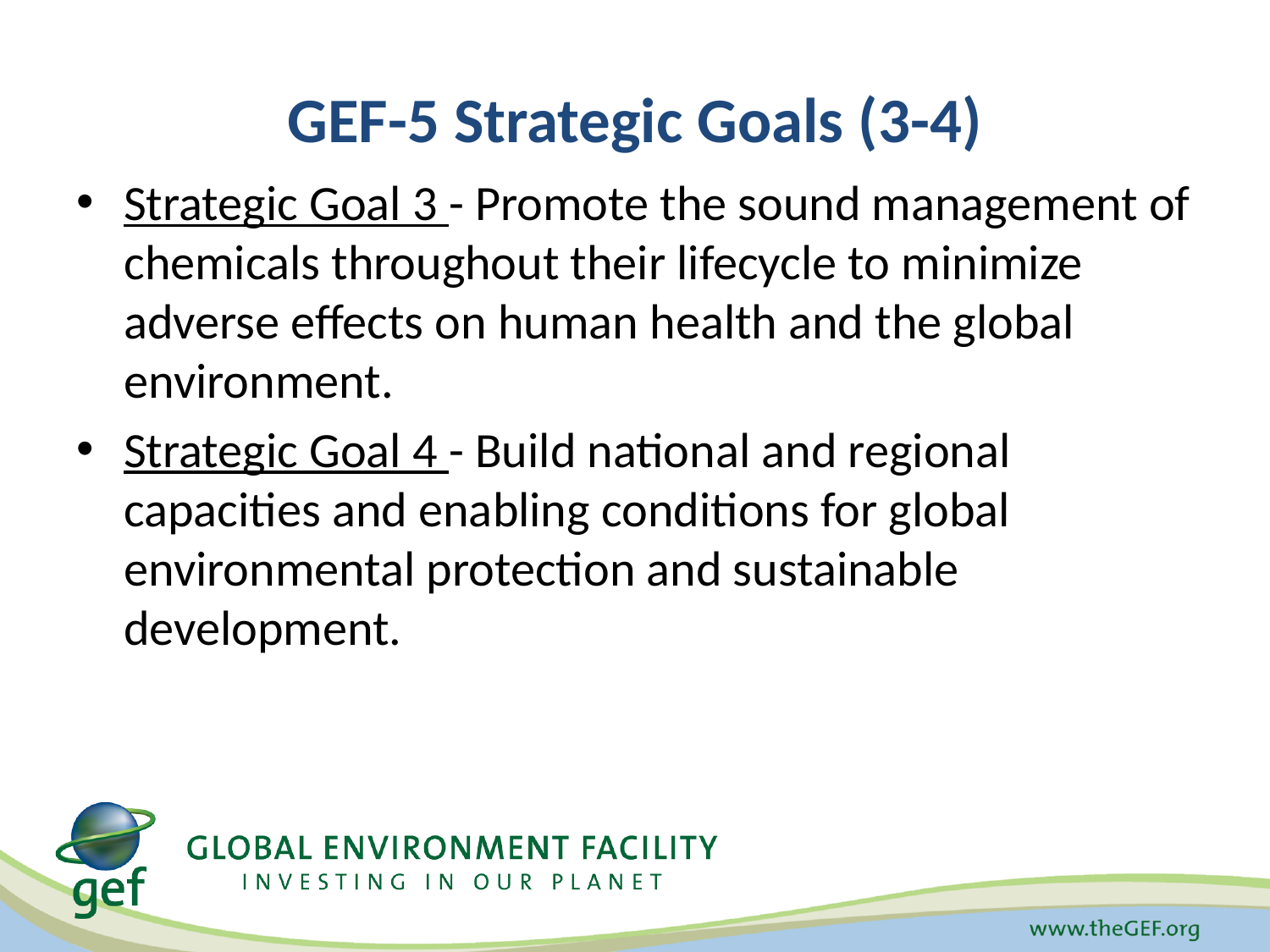

# GEF-5 Strategic Goals (3-4)
Strategic Goal 3 - Promote the sound management of chemicals throughout their lifecycle to minimize adverse effects on human health and the global environment.
Strategic Goal 4 - Build national and regional capacities and enabling conditions for global environmental protection and sustainable development.